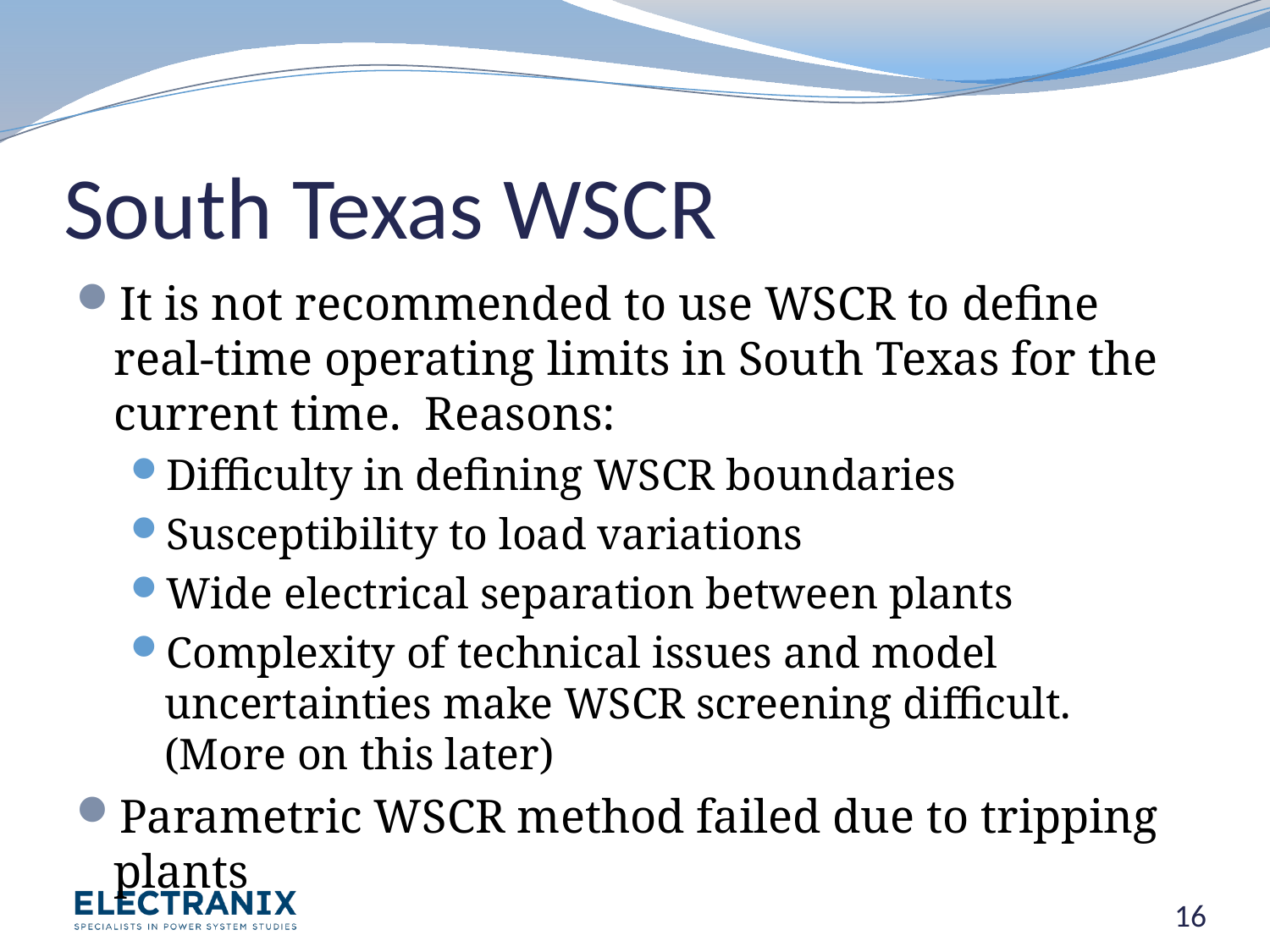

# South Texas WSCR
It is not recommended to use WSCR to define real-time operating limits in South Texas for the current time.  Reasons:
Difficulty in defining WSCR boundaries
Susceptibility to load variations
Wide electrical separation between plants
Complexity of technical issues and model uncertainties make WSCR screening difficult.  (More on this later)
Parametric WSCR method failed due to tripping plants

16